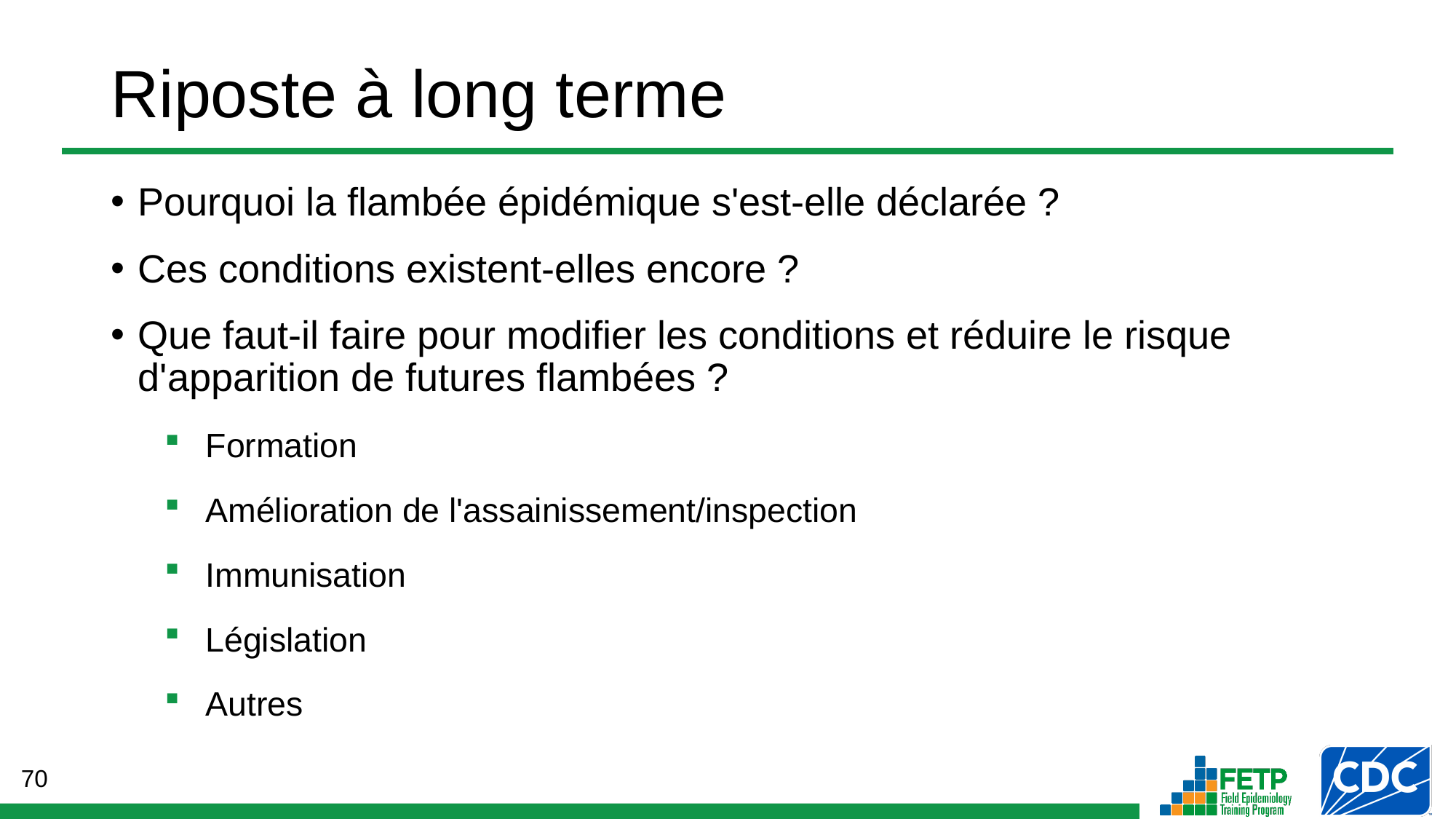

Riposte à long terme
Pourquoi la flambée épidémique s'est-elle déclarée ?
Ces conditions existent-elles encore ?
Que faut-il faire pour modifier les conditions et réduire le risque d'apparition de futures flambées ?
Formation
Amélioration de l'assainissement/inspection
Immunisation
Législation
Autres